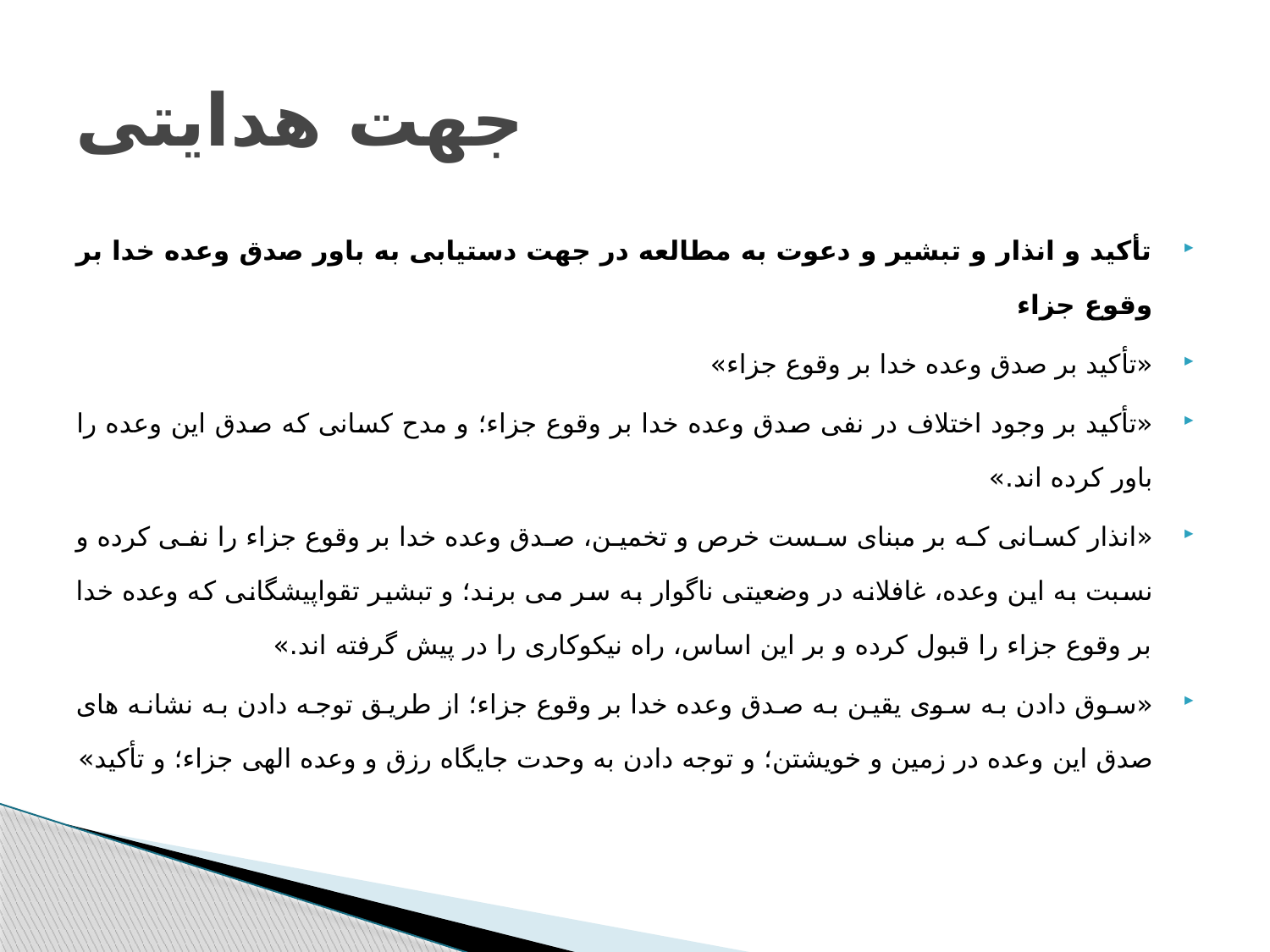

# جهت هدایتی
تأکید و انذار و تبشیر و دعوت به مطالعه در جهت دستیابی به باور صدق وعده خدا بر وقوع جزاء
«تأکید بر صدق وعده خدا بر وقوع جزاء»
«تأکید بر وجود اختلاف در نفی صدق وعده خدا بر وقوع جزاء؛ و مدح کسانی که صدق این وعده را باور کرده اند.»
«انذار کسانی که بر مبنای سست خرص و تخمین، صدق وعده خدا بر وقوع جزاء را نفی کرده و نسبت به این وعده، غافلانه در وضعیتی ناگوار به سر می برند؛ و تبشیر تقواپیشگانی که وعده خدا بر وقوع جزاء را قبول کرده و بر این اساس، راه نیکوکاری را در پیش گرفته اند.»
«سوق دادن به سوی یقین به صدق وعده خدا بر وقوع جزاء؛ از طریق توجه دادن به نشانه های صدق این وعده در زمین و خویشتن؛ و توجه دادن به وحدت جایگاه رزق و وعده الهی جزاء؛ و تأکید»